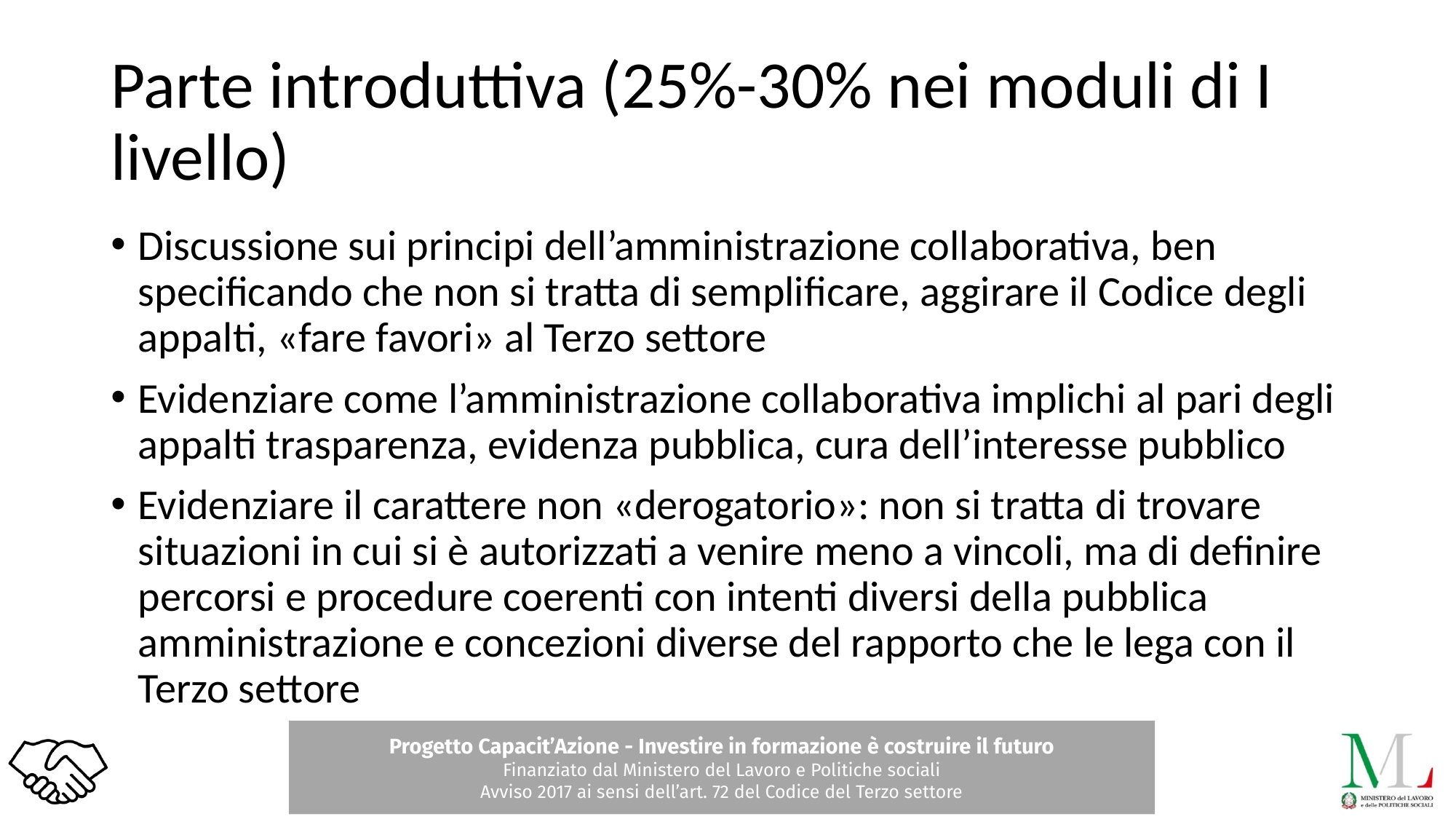

# Parte introduttiva (25%-30% nei moduli di I livello)
Discussione sui principi dell’amministrazione collaborativa, ben specificando che non si tratta di semplificare, aggirare il Codice degli appalti, «fare favori» al Terzo settore
Evidenziare come l’amministrazione collaborativa implichi al pari degli appalti trasparenza, evidenza pubblica, cura dell’interesse pubblico
Evidenziare il carattere non «derogatorio»: non si tratta di trovare situazioni in cui si è autorizzati a venire meno a vincoli, ma di definire percorsi e procedure coerenti con intenti diversi della pubblica amministrazione e concezioni diverse del rapporto che le lega con il Terzo settore